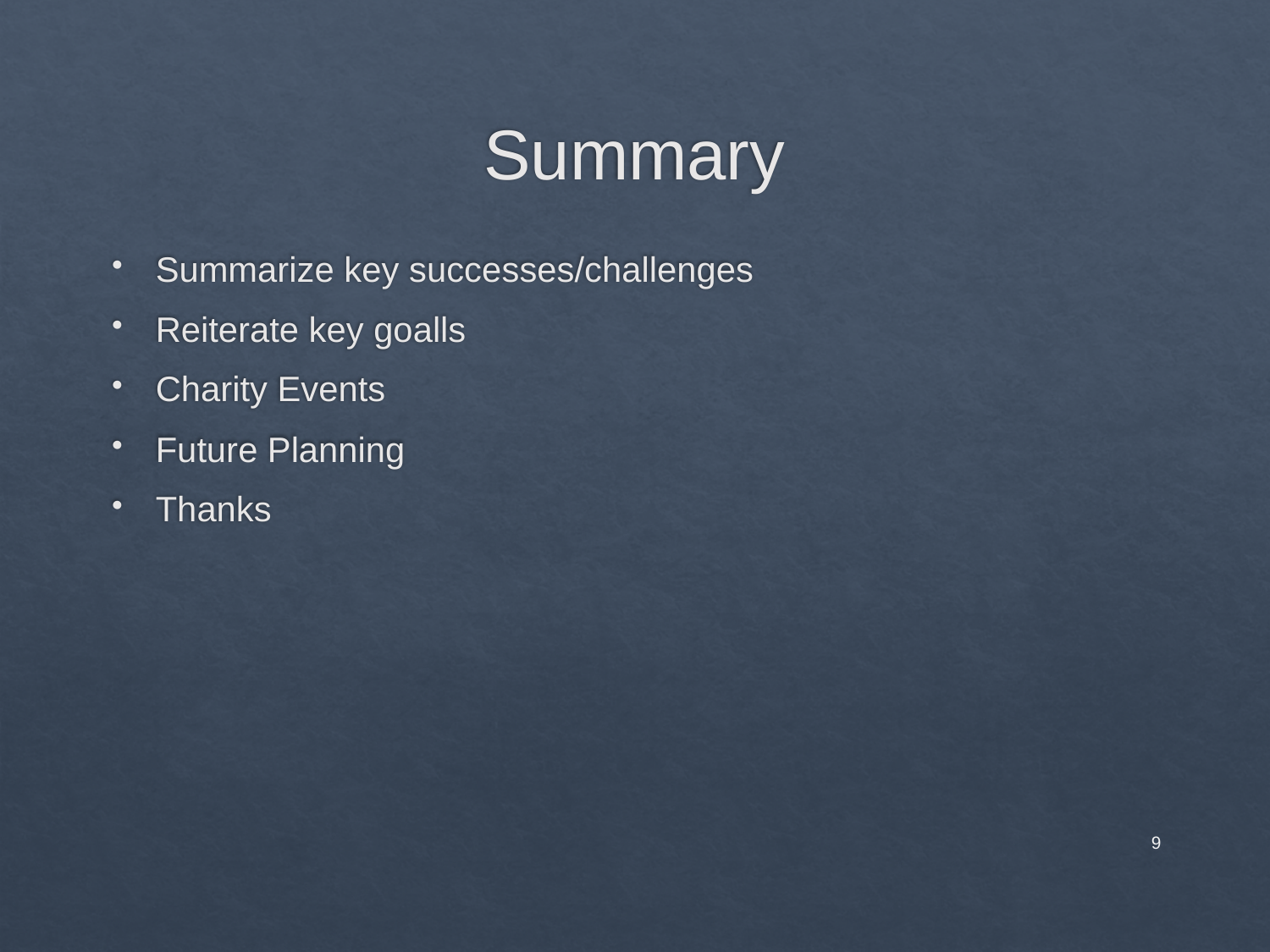

# Summary
Summarize key successes/challenges
Reiterate key goalls
Charity Events
Future Planning
Thanks
9